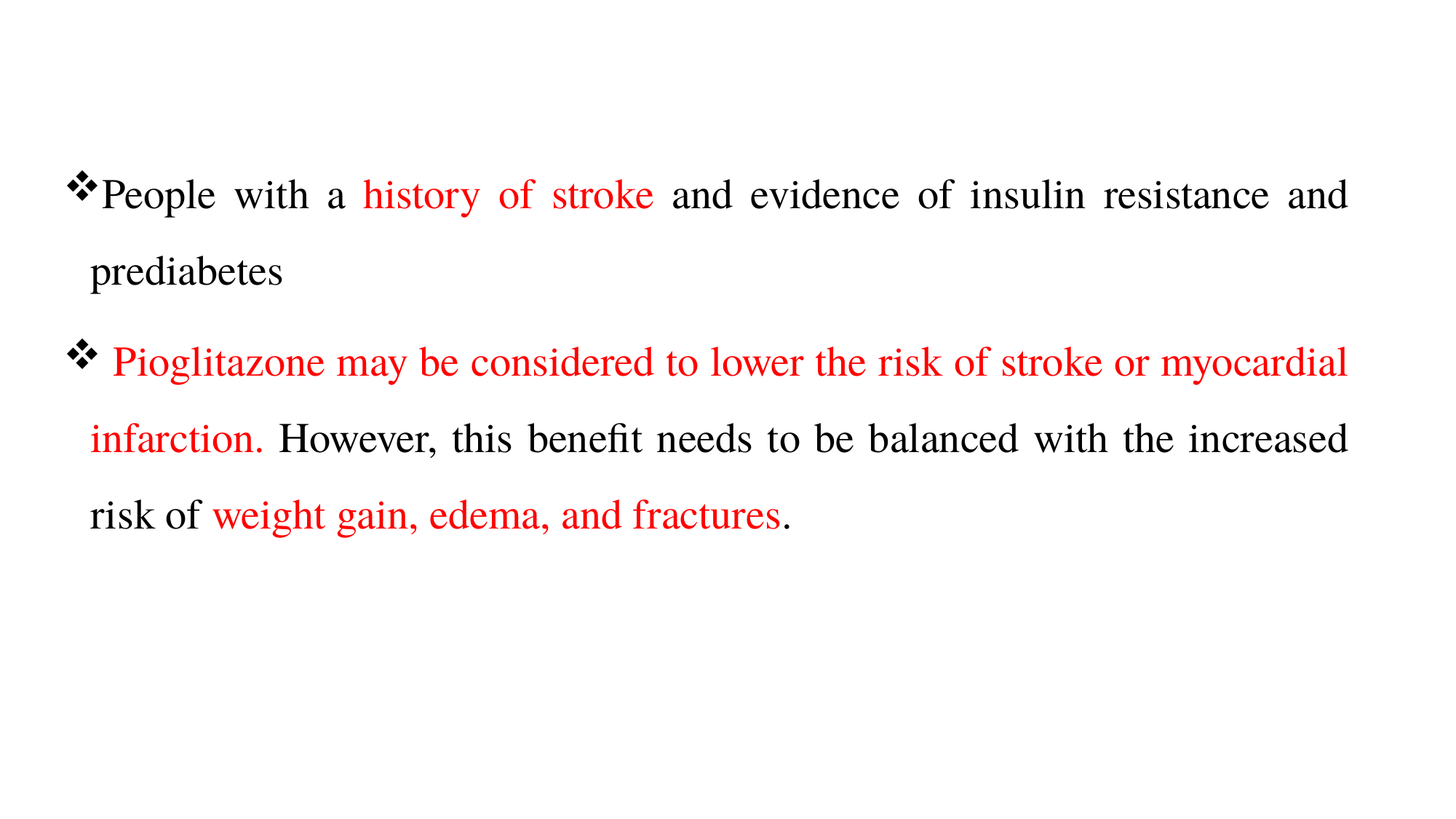

People with a history of stroke and evidence of insulin resistance and prediabetes
 Pioglitazone may be considered to lower the risk of stroke or myocardial infarction. However, this benefit needs to be balanced with the increased risk of weight gain, edema, and fractures.